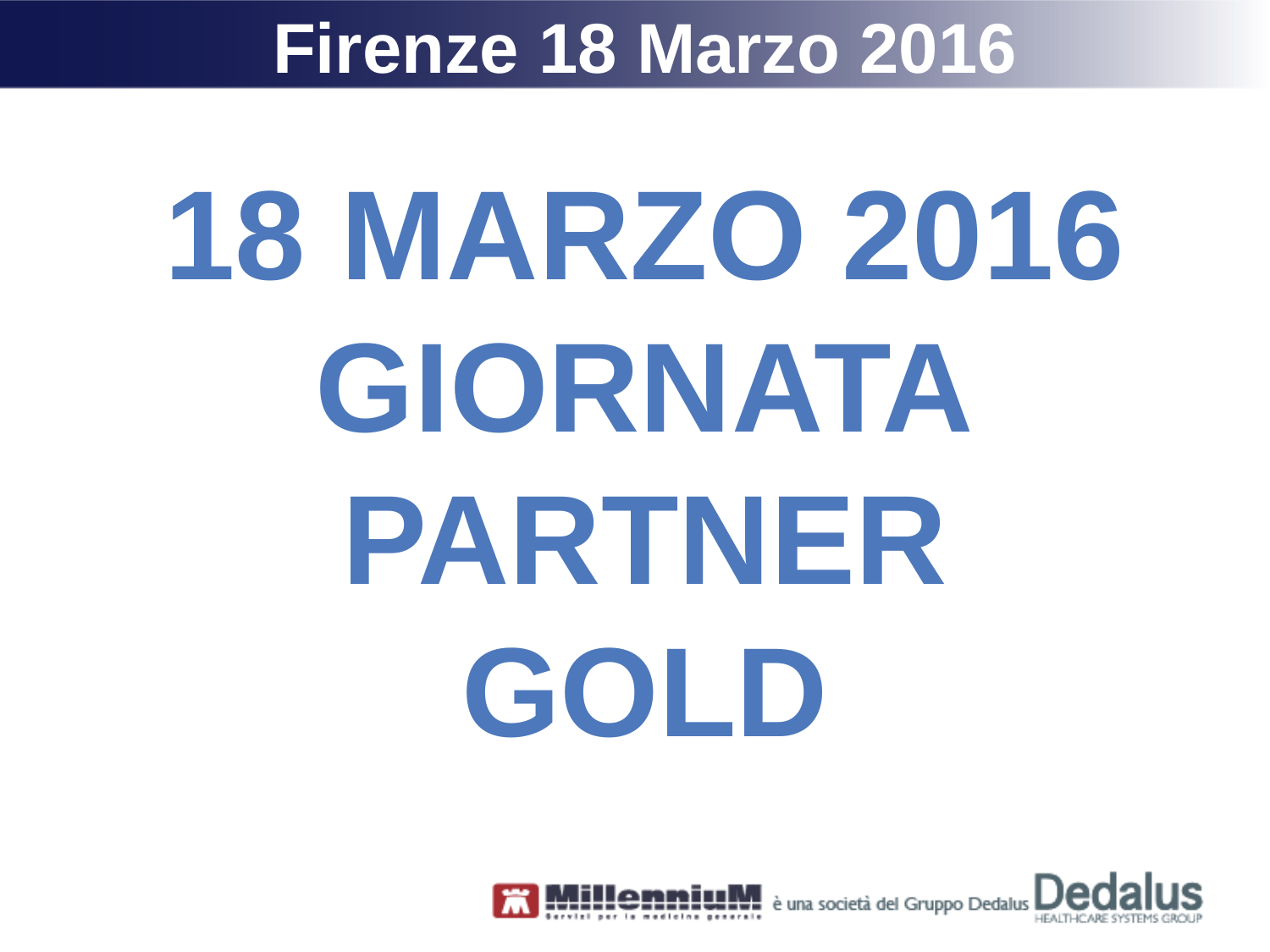

Firenze 18 Marzo 2016

18 MARZO 2016
Giornata
PARTNER
GOLD